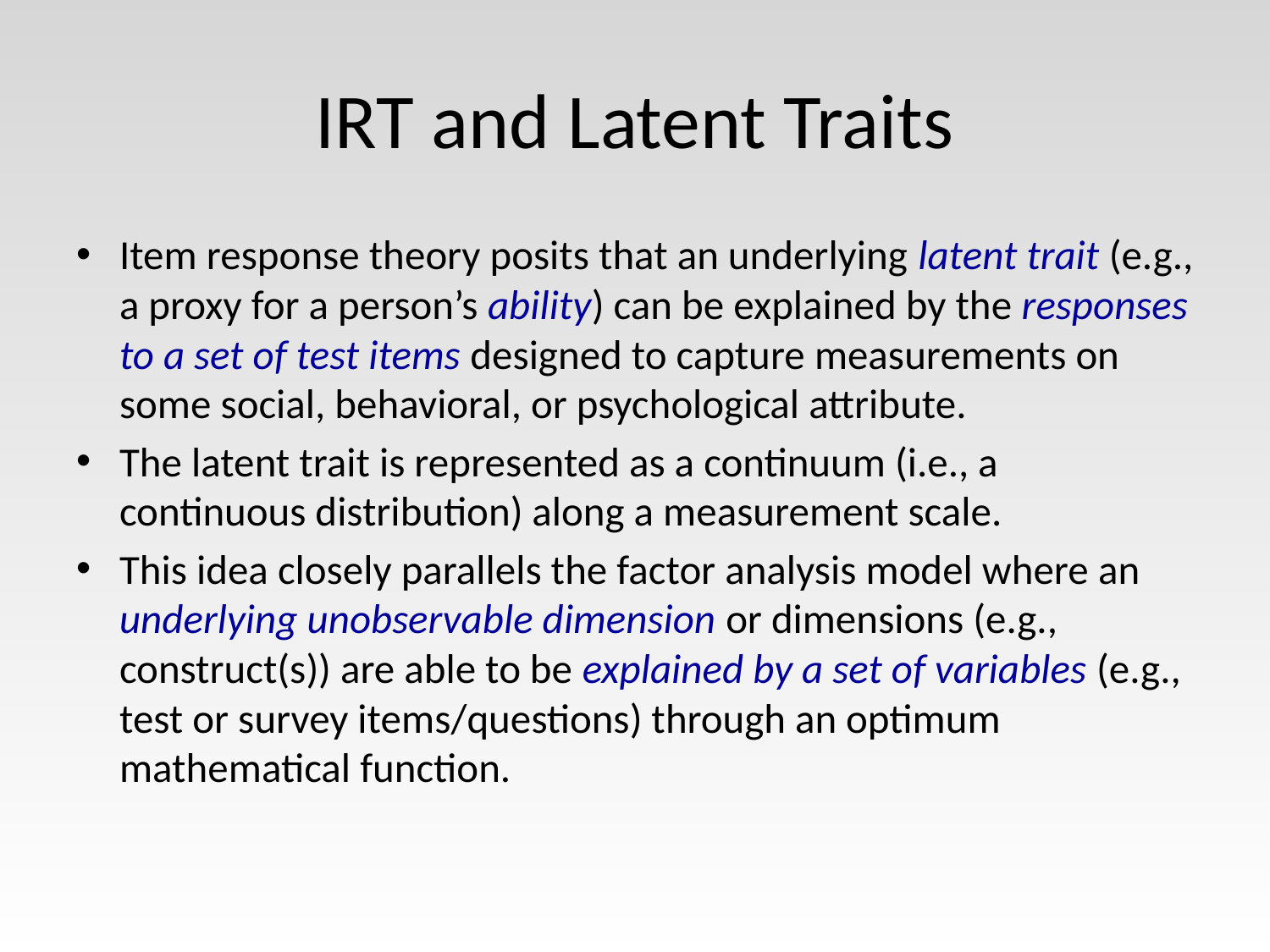

# IRT and Latent Traits
Item response theory posits that an underlying latent trait (e.g., a proxy for a person’s ability) can be explained by the responses to a set of test items designed to capture measurements on some social, behavioral, or psychological attribute.
The latent trait is represented as a continuum (i.e., a continuous distribution) along a measurement scale.
This idea closely parallels the factor analysis model where an underlying unobservable dimension or dimensions (e.g., construct(s)) are able to be explained by a set of variables (e.g., test or survey items/questions) through an optimum mathematical function.